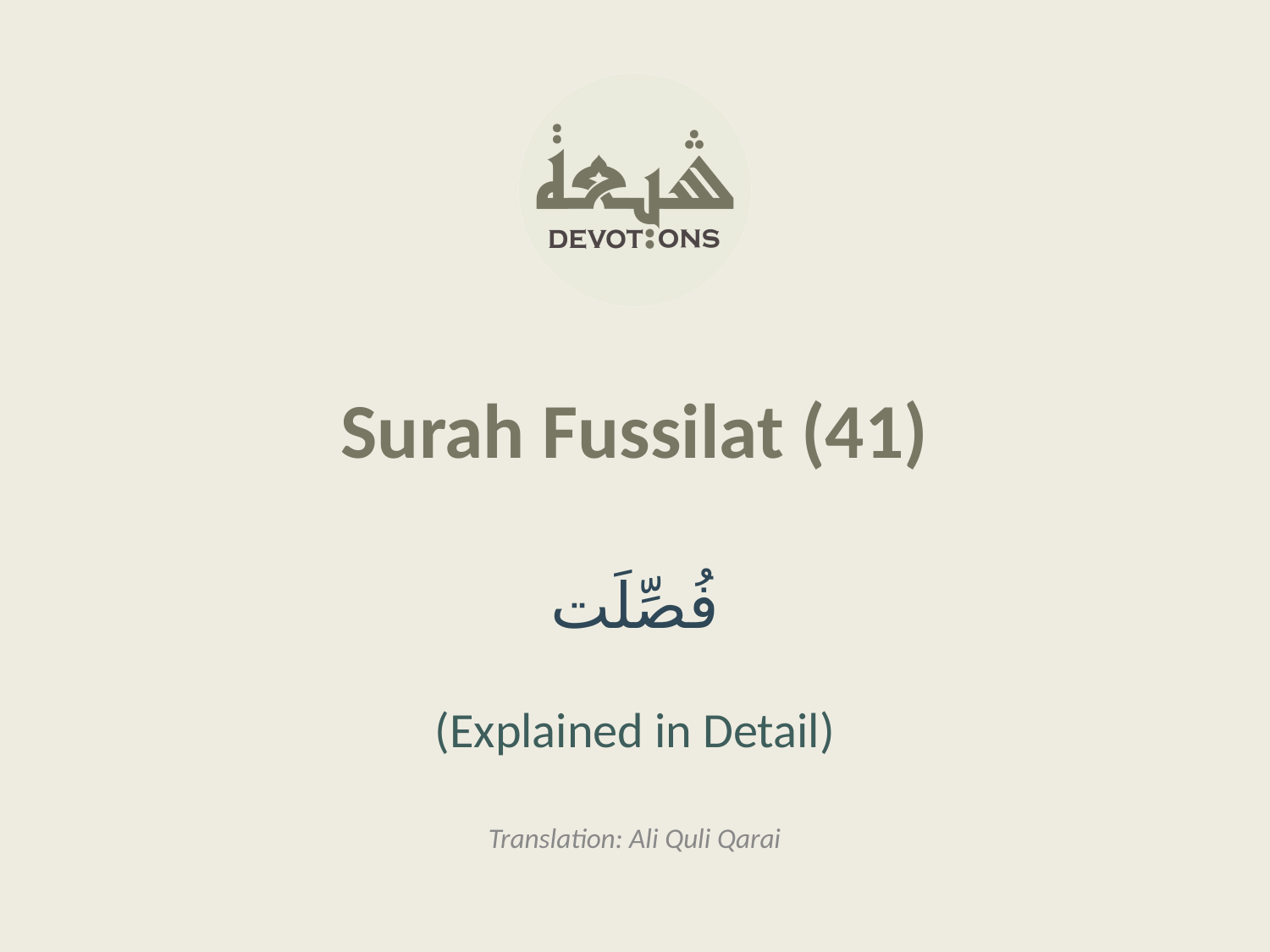

Surah Fussilat (41)
فُصِّلَت
(Explained in Detail)
Translation: Ali Quli Qarai